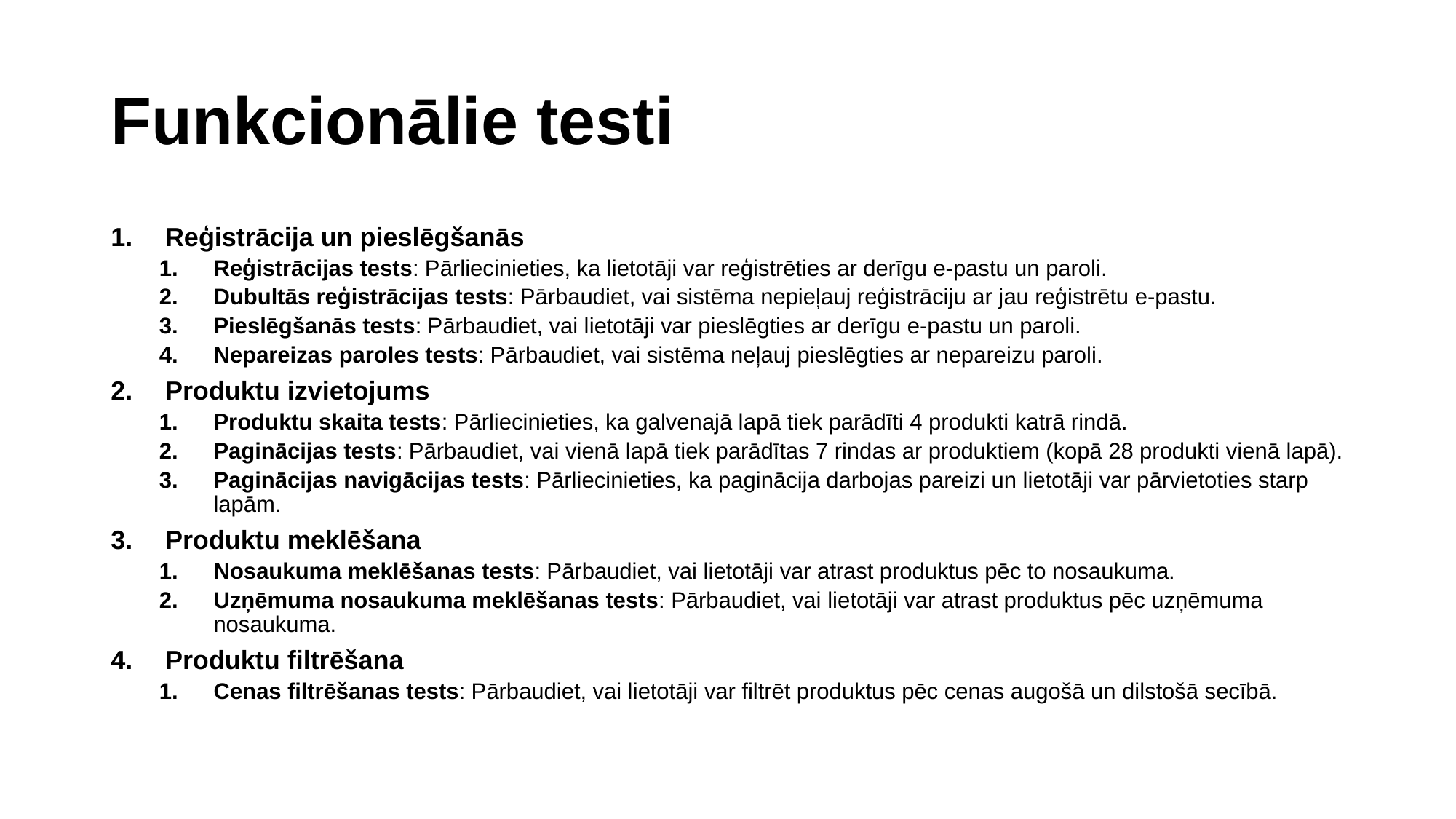

# Funkcionālie testi
Reģistrācija un pieslēgšanās
Reģistrācijas tests: Pārliecinieties, ka lietotāji var reģistrēties ar derīgu e-pastu un paroli.
Dubultās reģistrācijas tests: Pārbaudiet, vai sistēma nepieļauj reģistrāciju ar jau reģistrētu e-pastu.
Pieslēgšanās tests: Pārbaudiet, vai lietotāji var pieslēgties ar derīgu e-pastu un paroli.
Nepareizas paroles tests: Pārbaudiet, vai sistēma neļauj pieslēgties ar nepareizu paroli.
Produktu izvietojums
Produktu skaita tests: Pārliecinieties, ka galvenajā lapā tiek parādīti 4 produkti katrā rindā.
Paginācijas tests: Pārbaudiet, vai vienā lapā tiek parādītas 7 rindas ar produktiem (kopā 28 produkti vienā lapā).
Paginācijas navigācijas tests: Pārliecinieties, ka paginācija darbojas pareizi un lietotāji var pārvietoties starp lapām.
Produktu meklēšana
Nosaukuma meklēšanas tests: Pārbaudiet, vai lietotāji var atrast produktus pēc to nosaukuma.
Uzņēmuma nosaukuma meklēšanas tests: Pārbaudiet, vai lietotāji var atrast produktus pēc uzņēmuma nosaukuma.
Produktu filtrēšana
Cenas filtrēšanas tests: Pārbaudiet, vai lietotāji var filtrēt produktus pēc cenas augošā un dilstošā secībā.